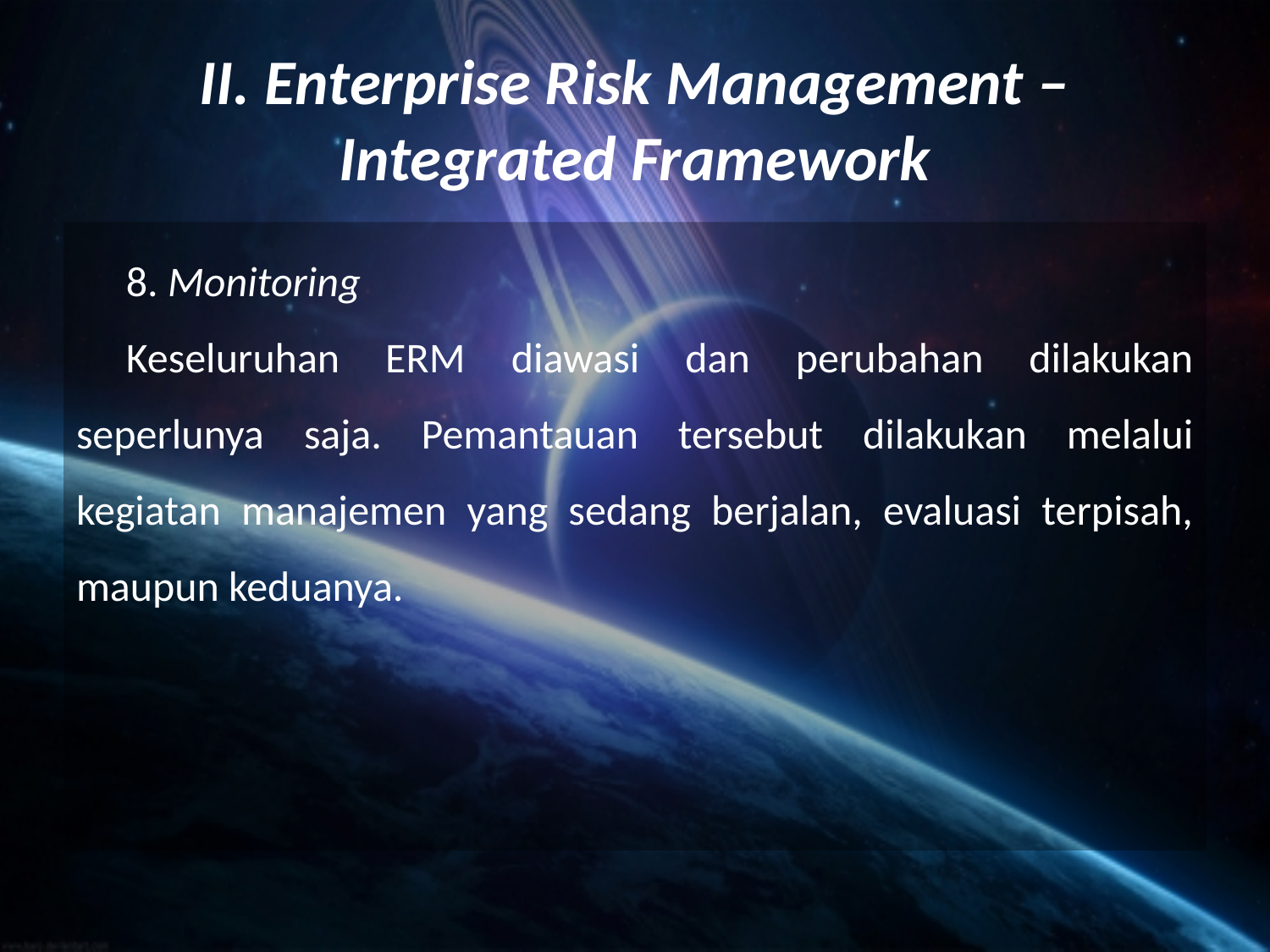

# II. Enterprise Risk Management – Integrated Framework
8. Monitoring
Keseluruhan ERM diawasi dan perubahan dilakukan seperlunya saja. Pemantauan tersebut dilakukan melalui kegiatan manajemen yang sedang berjalan, evaluasi terpisah, maupun keduanya.